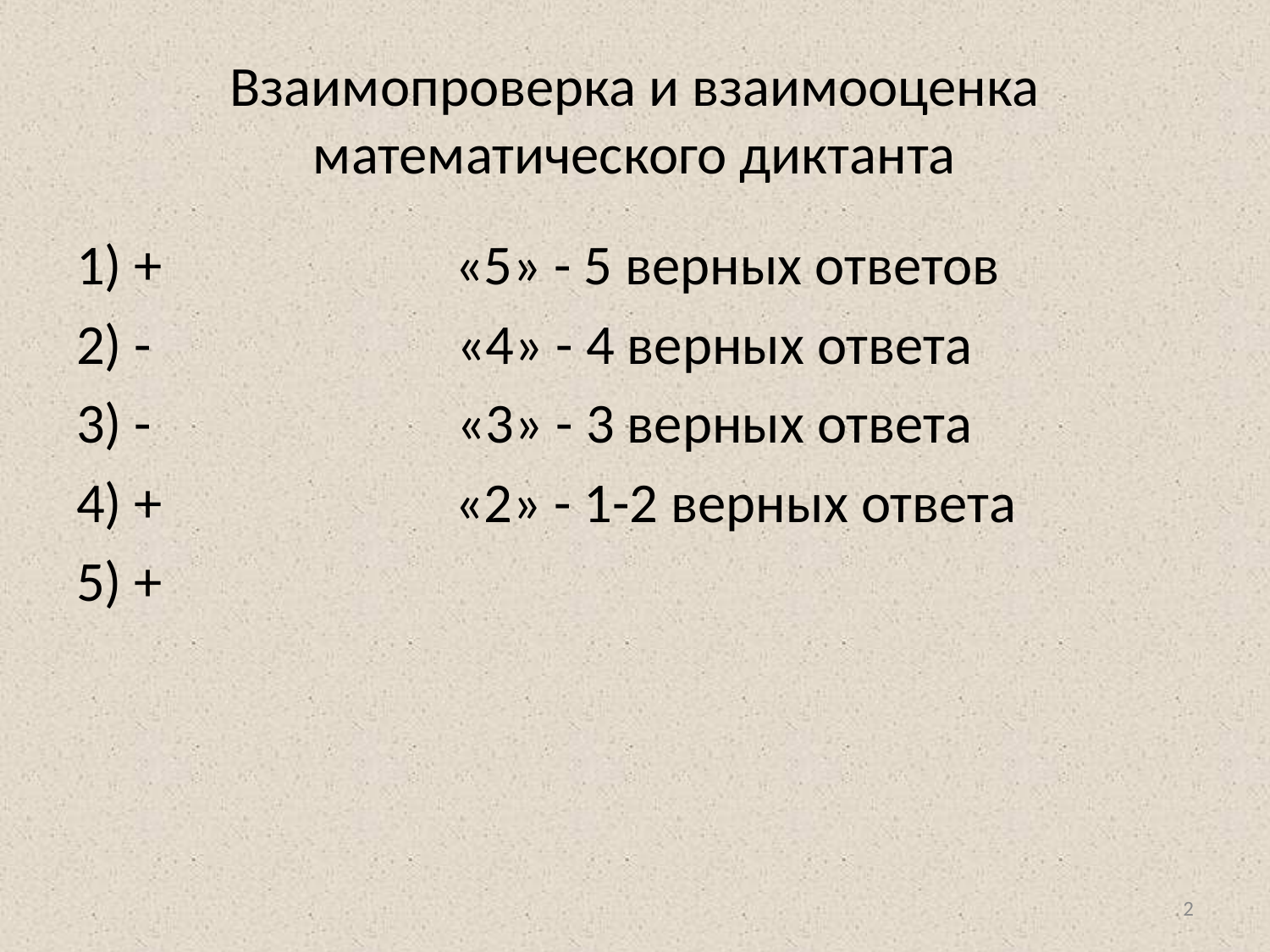

# Взаимопроверка и взаимооценка математического диктанта
1) +                       «5» - 5 верных ответов
2) -                        «4» - 4 верных ответа
3) -                        «3» - 3 верных ответа
4) +                       «2» - 1-2 верных ответа
5) +

2